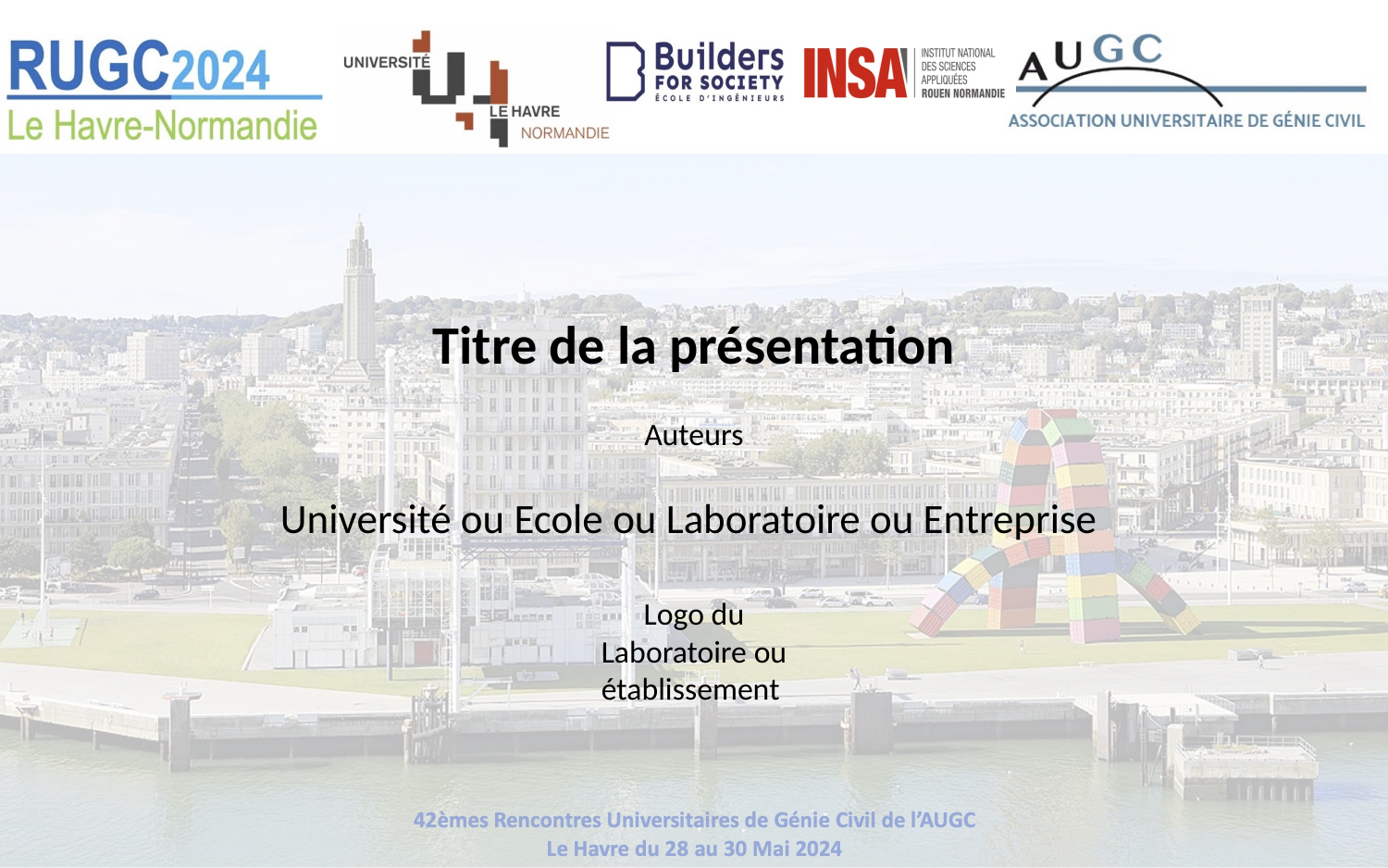

Titre de la présentation
Auteurs
Université ou Ecole ou Laboratoire ou Entreprise
Logo du Laboratoire ou établissement